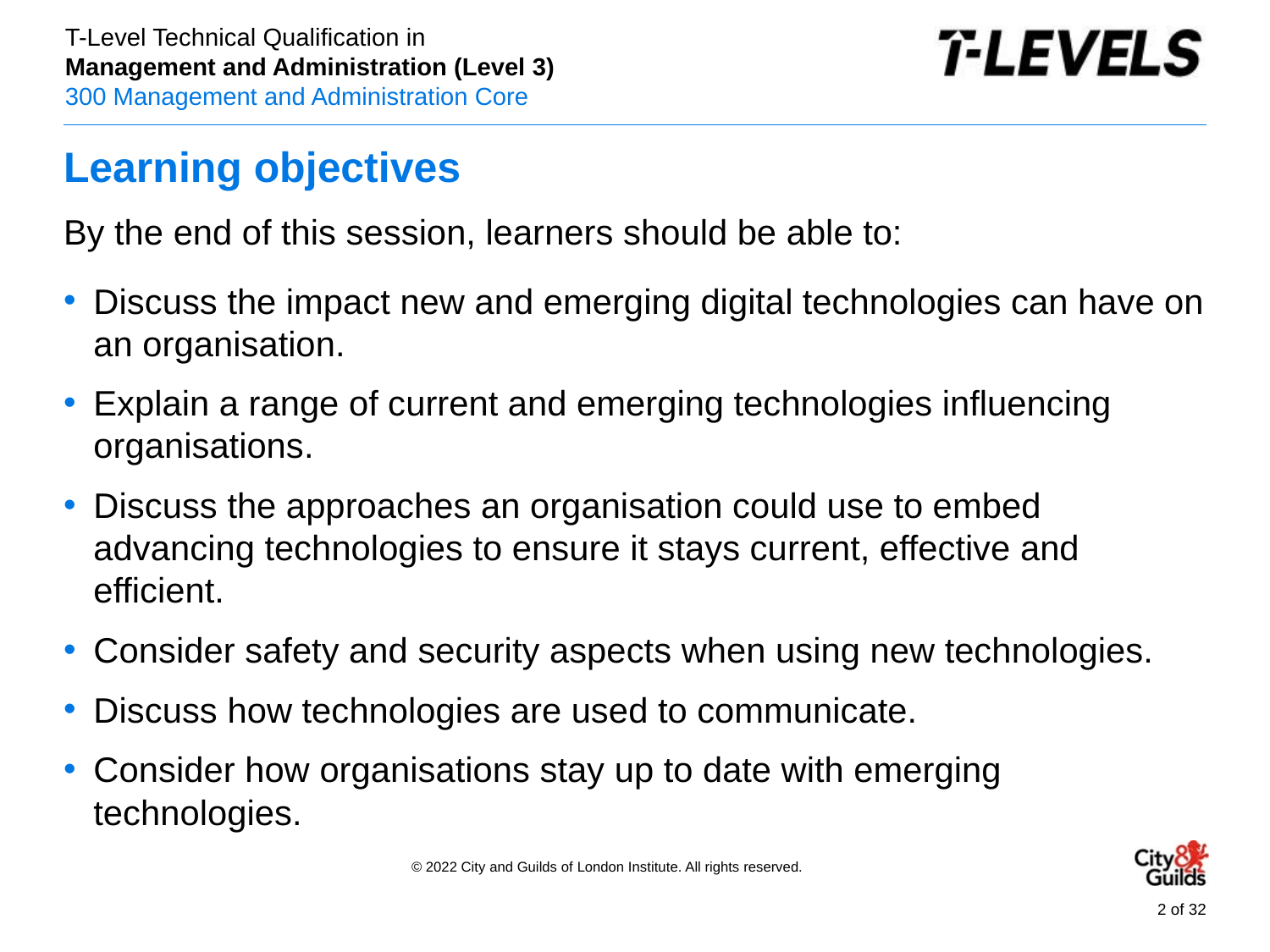

# Learning objectives
By the end of this session, learners should be able to:
Discuss the impact new and emerging digital technologies can have on an organisation.
Explain a range of current and emerging technologies influencing organisations.
Discuss the approaches an organisation could use to embed advancing technologies to ensure it stays current, effective and efficient.
Consider safety and security aspects when using new technologies.
Discuss how technologies are used to communicate.
Consider how organisations stay up to date with emerging technologies.